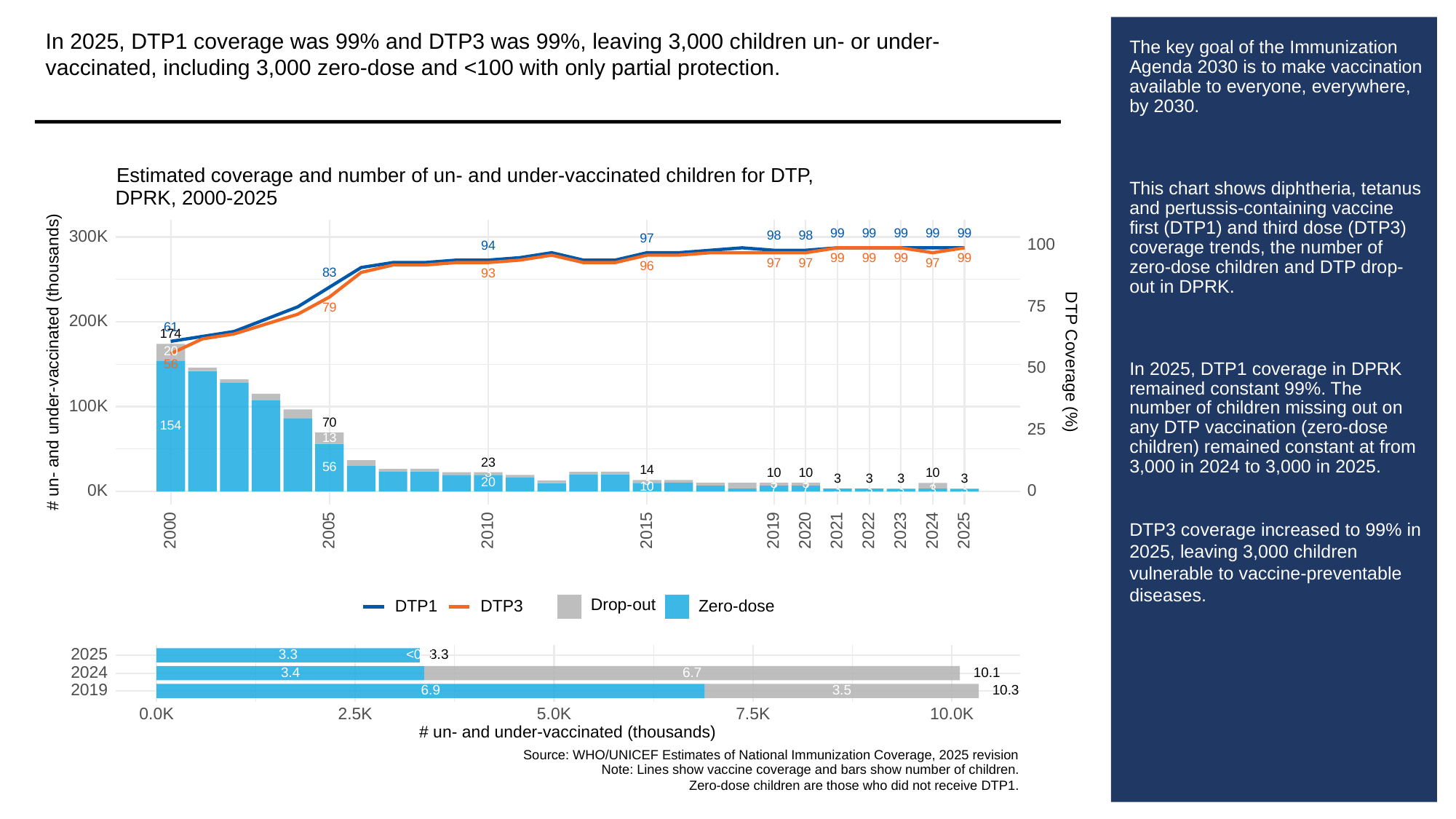

In 2025, DTP1 coverage was 99% and DTP3 was 99%, leaving 3,000 children un- or under-vaccinated, including 3,000 zero-dose and <100 with only partial protection.
# The key goal of the Immunization Agenda 2030 is to make vaccination available to everyone, everywhere, by 2030.

This chart shows diphtheria, tetanus and pertussis-containing vaccine first (DTP1) and third dose (DTP3) coverage trends, the number of zero-dose children and DTP drop-out in DPRK.

In 2025, DTP1 coverage in DPRK remained constant 99%. The number of children missing out on any DTP vaccination (zero-dose children) remained constant at from 3,000 in 2024 to 3,000 in 2025.

DTP3 coverage increased to 99% in 2025, leaving 3,000 children vulnerable to vaccine-preventable diseases.

Estimated coverage and number of un- and under-vaccinated children for DTP,
DPRK, 2000-2025

99
99
99
99
99
300K
98
98
97

100
94

99
99
99
99
97
97
97
96
83
93

75
79
200K

61
174

20
# un- and under-vaccinated (thousands)
DTP Coverage (%)
56

50

100K

70
154
25

13

23

56

14
10

10
3
10

3
3
3

3

3

20
3
3

7
10

7
7
3
3
3
3
3
0K
0

2023
2000
2005
2010
2015
2019
2020
2021
2022
2024
2025

Drop-out
DTP3
Zero-dose
DTP1

2025
3.3
3.3
<0.5

2024
3.4
6.7
10.1

2019
3.5
10.3
6.9

0.0K
2.5K
5.0K
10.0K
7.5K
# un- and under-vaccinated (thousands)
Source: WHO/UNICEF Estimates of National Immunization Coverage, 2025 revision
Note: Lines show vaccine coverage and bars show number of children.
Zero-dose children are those who did not receive DTP1.